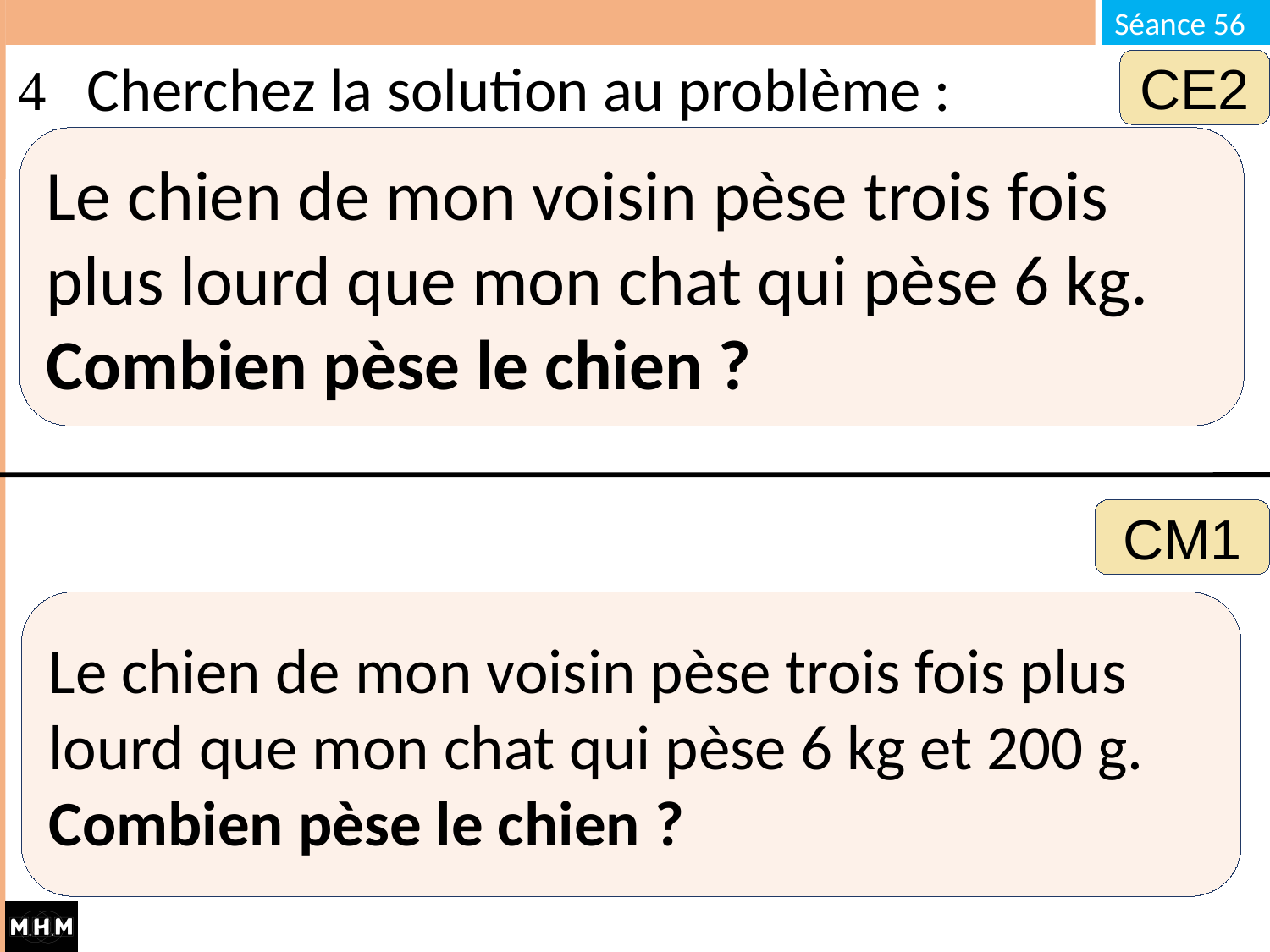

# Cherchez la solution au problème :
CE2
Le chien de mon voisin pèse trois fois plus lourd que mon chat qui pèse 6 kg.
Combien pèse le chien ?

CM1
Le chien de mon voisin pèse trois fois plus lourd que mon chat qui pèse 6 kg et 200 g.
Combien pèse le chien ?